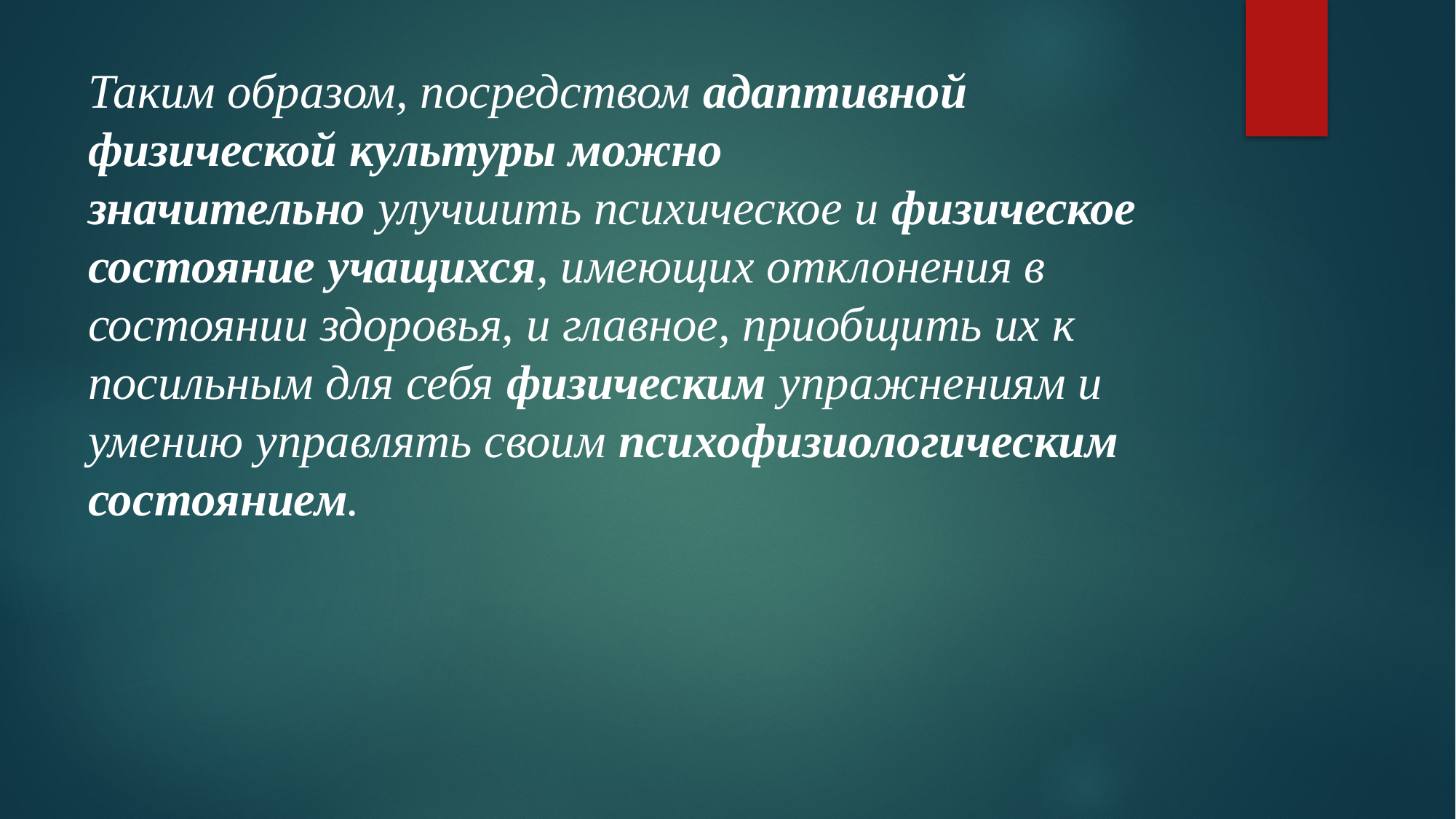

# Таким образом, посредством адаптивной физической культуры можно значительно улучшить психическое и физическое состояние учащихся, имеющих отклонения в состоянии здоровья, и главное, приобщить их к посильным для себя физическим упражнениям и умению управлять своим психофизиологическим состоянием.